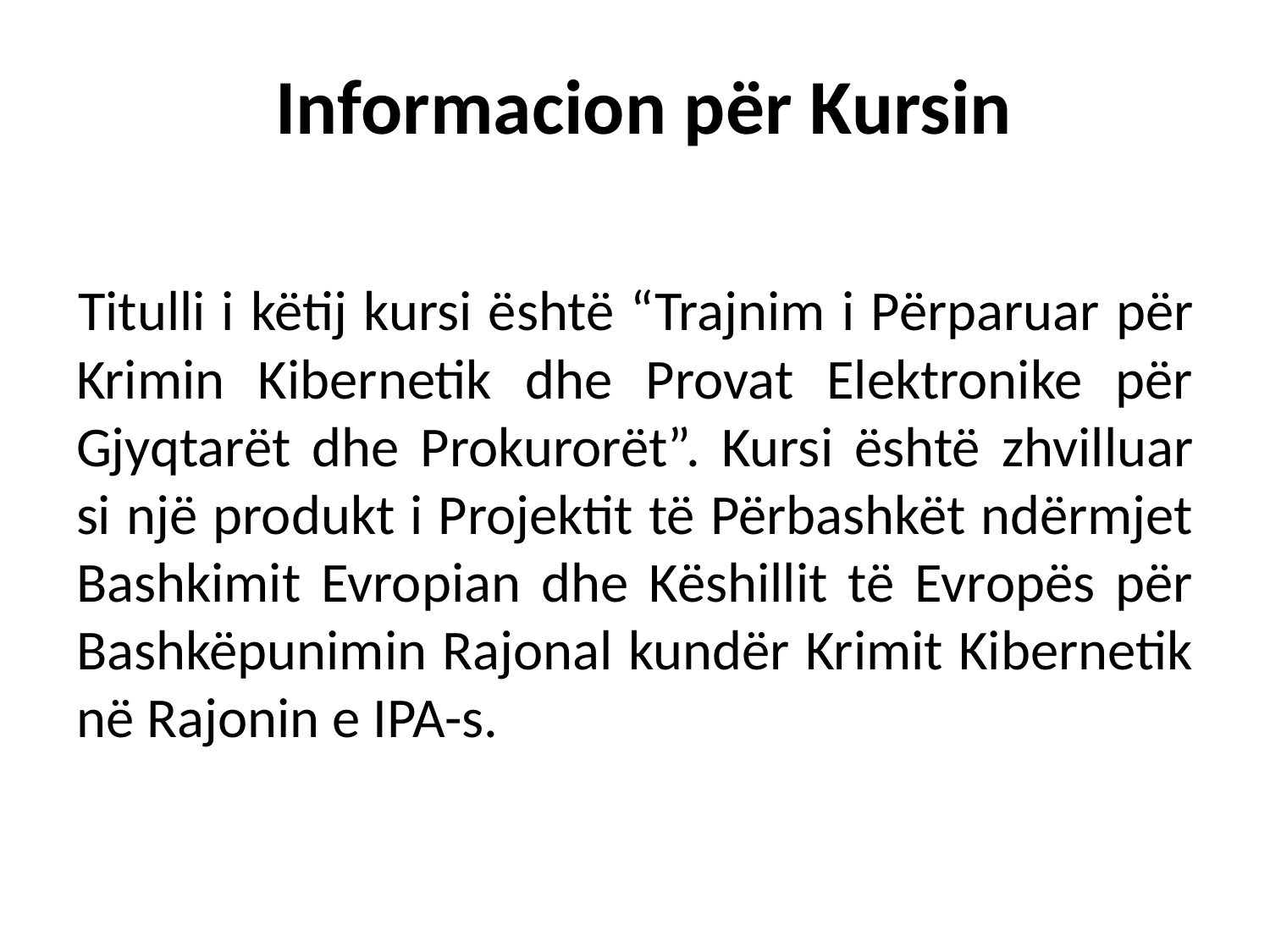

# Informacion për Kursin
Titulli i këtij kursi është “Trajnim i Përparuar për Krimin Kibernetik dhe Provat Elektronike për Gjyqtarët dhe Prokurorët”. Kursi është zhvilluar si një produkt i Projektit të Përbashkët ndërmjet Bashkimit Evropian dhe Këshillit të Evropës për Bashkëpunimin Rajonal kundër Krimit Kibernetik në Rajonin e IPA-s.